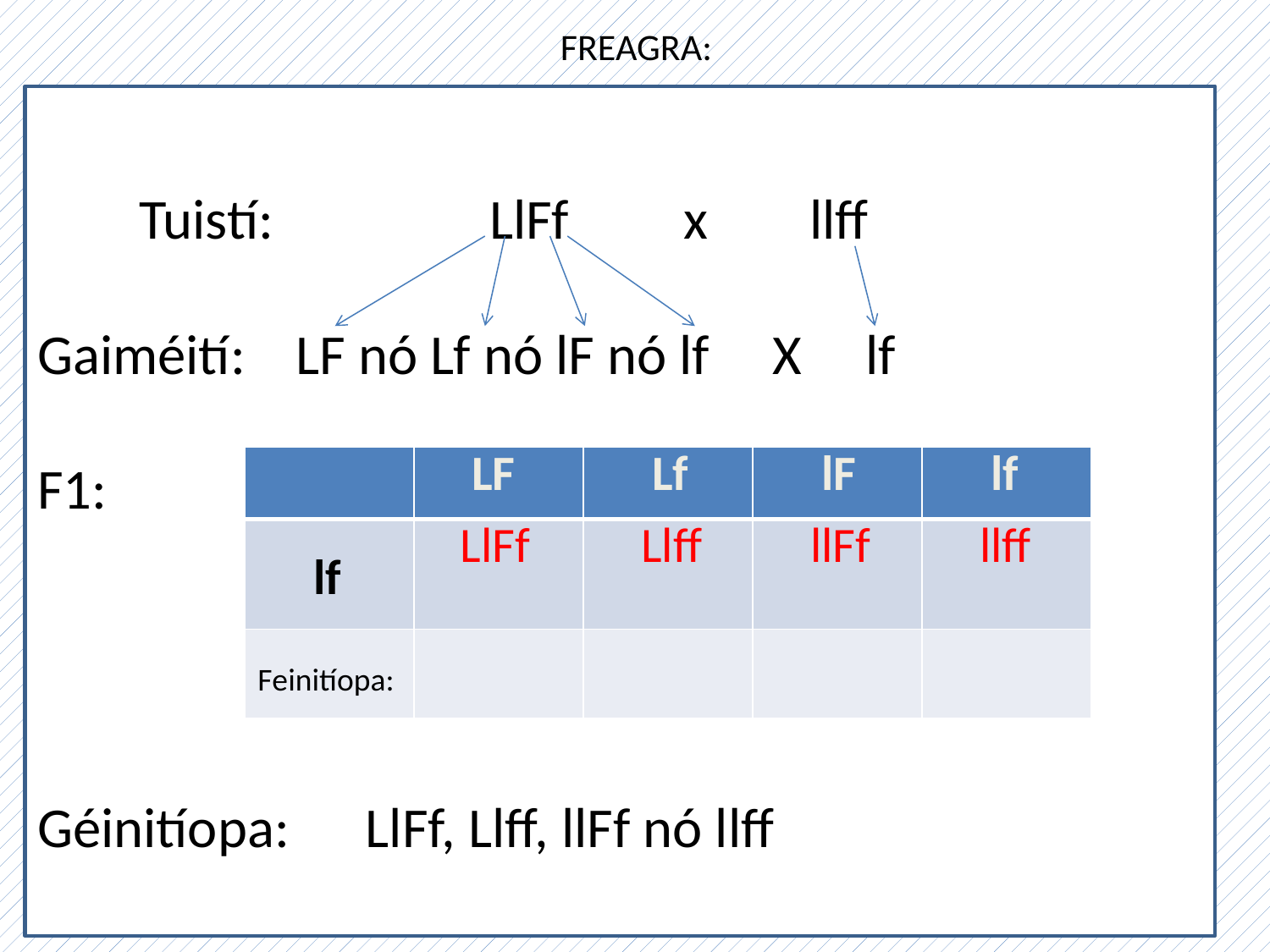

# FREAGRA:

        Tuistí:                 LlFf         x        llff

Gaiméití:    LF nó Lf nó lF nó lf     X     lf

F1:

Géinitíopa:      LlFf, Llff, llFf nó llff
|  | LF | Lf | lF | lf |
| --- | --- | --- | --- | --- |
| lf | LlFf | Llff | llFf | llff |
| Feinitíopa: |  |  |  |  |
53